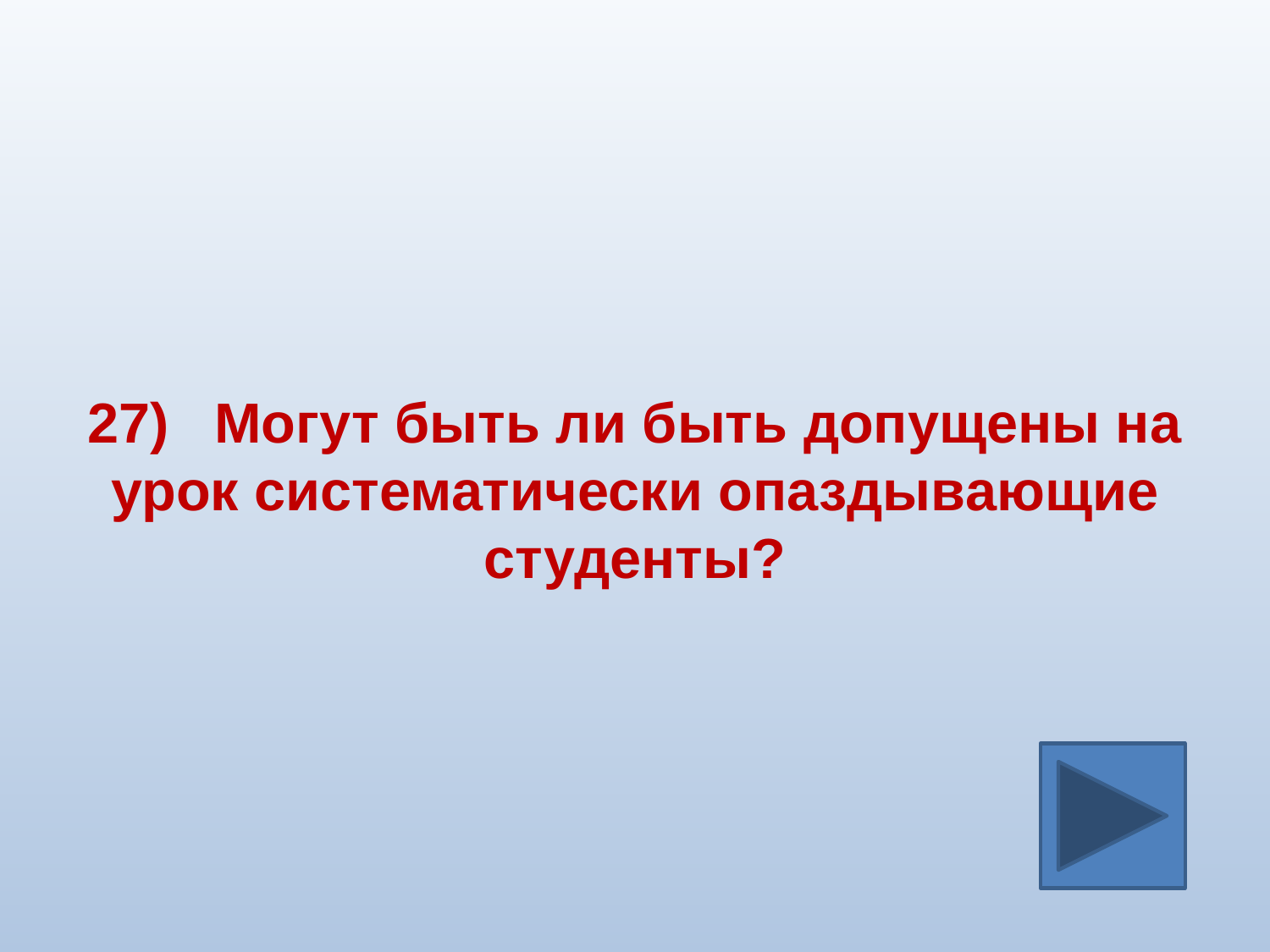

#

27)	Могут быть ли быть допущены на урок систематически опаздывающие студенты?